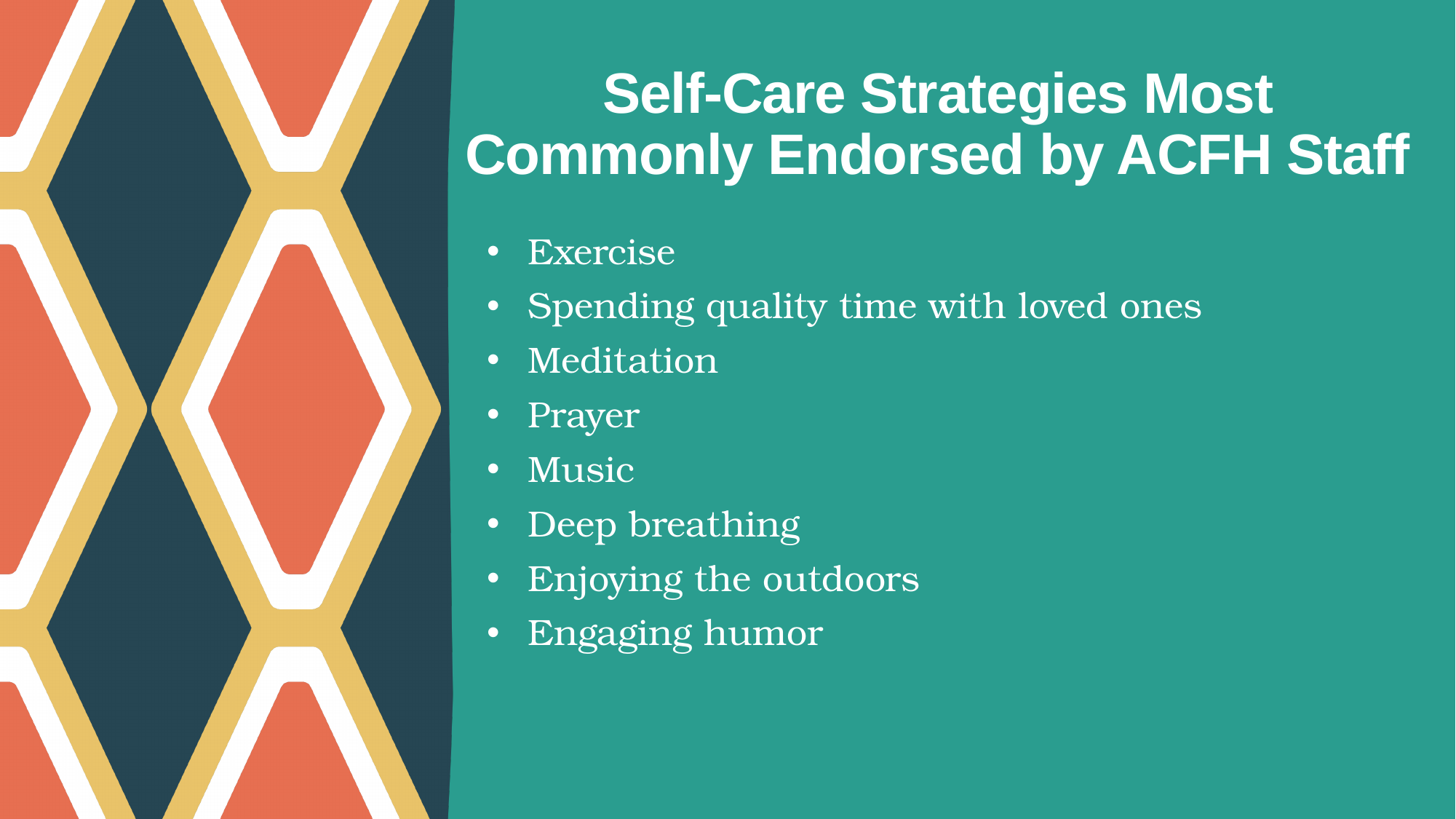

# Self-Care Strategies Most Commonly Endorsed by ACFH Staff
Exercise
Spending quality time with loved ones
Meditation
Prayer
Music
Deep breathing
Enjoying the outdoors
Engaging humor